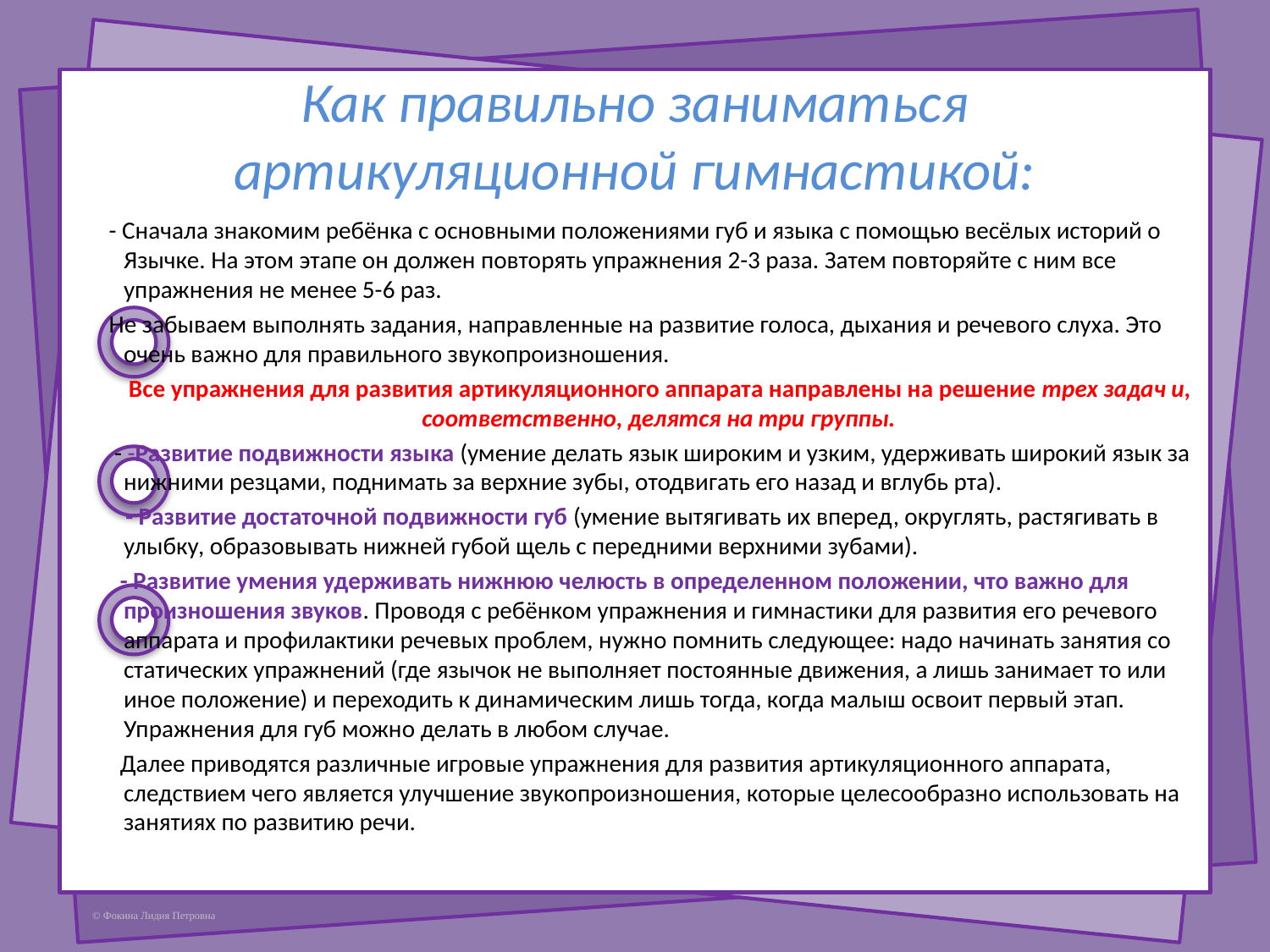

# Как правильно заниматься артикуляционной гимнастикой:
      - Сначала знакомим ребёнка с основными положениями губ и языка с помощью весёлых историй о Язычке. На этом этапе он должен повторять упражнения 2-3 раза. Затем повторяйте с ним все упражнения не менее 5-6 раз.
      Не забываем выполнять задания, направленные на развитие голоса, дыхания и речевого слуха. Это очень важно для правильного звукопроизношения.
         Все упражнения для развития артикуляционного аппарата направлены на решение трех задач и, соответственно, делятся на три группы.
       - -Развитие подвижности языка (умение делать язык широким и узким, удерживать широкий язык за нижними резцами, поднимать за верхние зубы, отодвигать его назад и вглубь рта).
         - Развитие достаточной подвижности губ (умение вытягивать их вперед, округлять, растягивать в улыбку, образовывать нижней губой щель с передними верхними зубами).
        - Развитие умения удерживать нижнюю челюсть в определенном положении, что важно для произношения звуков. Проводя с ребёнком упражнения и гимнастики для развития его речевого аппарата и профилактики речевых проблем, нужно помнить следующее: надо начинать занятия со статических упражнений (где язычок не выполняет постоянные движения, а лишь занимает то или иное положение) и переходить к динамическим лишь тогда, когда малыш освоит первый этап. Упражнения для губ можно делать в любом случае.
        Далее приводятся различные игровые упражнения для развития артикуляционного аппарата, следствием чего является улучшение звукопроизношения, которые целесообразно использовать на занятиях по развитию речи.